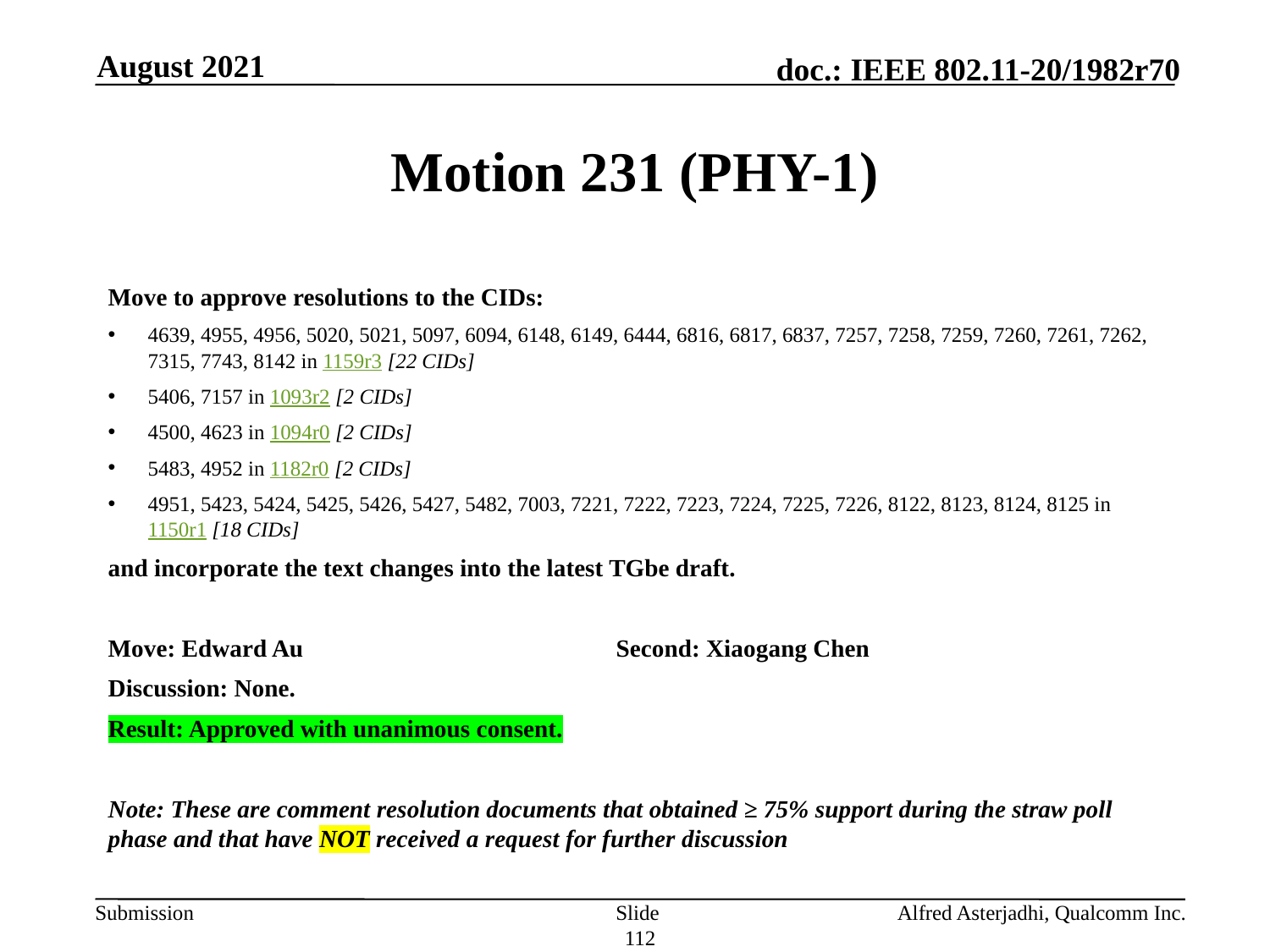

August 2021
# Motion 231 (PHY-1)
Move to approve resolutions to the CIDs:
4639, 4955, 4956, 5020, 5021, 5097, 6094, 6148, 6149, 6444, 6816, 6817, 6837, 7257, 7258, 7259, 7260, 7261, 7262, 7315, 7743, 8142 in 1159r3 [22 CIDs]
5406, 7157 in 1093r2 [2 CIDs]
4500, 4623 in 1094r0 [2 CIDs]
5483, 4952 in 1182r0 [2 CIDs]
4951, 5423, 5424, 5425, 5426, 5427, 5482, 7003, 7221, 7222, 7223, 7224, 7225, 7226, 8122, 8123, 8124, 8125 in 1150r1 [18 CIDs]
and incorporate the text changes into the latest TGbe draft.

Move: Edward Au			Second: Xiaogang Chen
Discussion: None.
Result: Approved with unanimous consent.

Note: These are comment resolution documents that obtained ≥ 75% support during the straw poll phase and that have NOT received a request for further discussion
Slide 112
Alfred Asterjadhi, Qualcomm Inc.